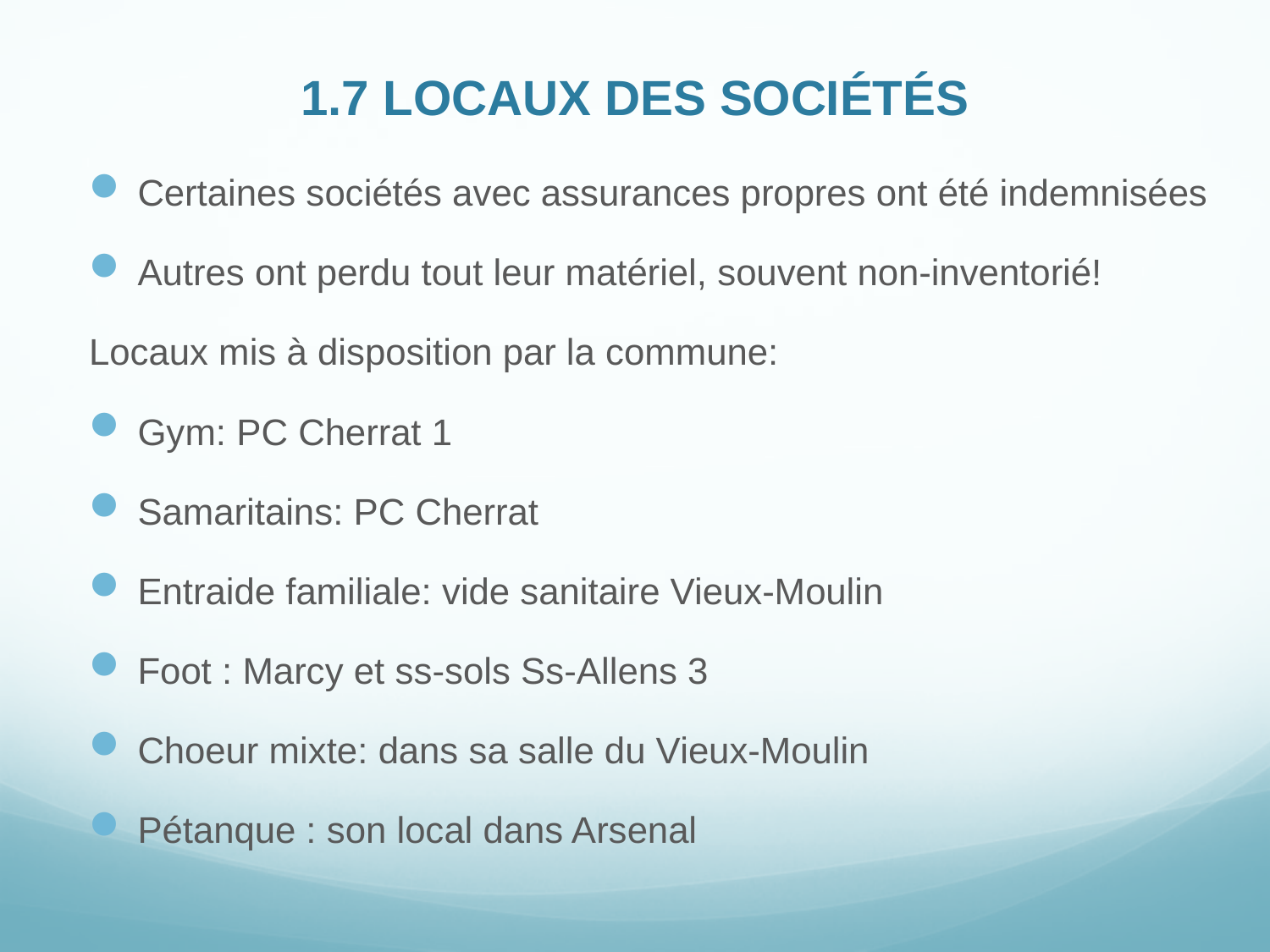

# 1.7 Locaux des sociétés
Certaines sociétés avec assurances propres ont été indemnisées
Autres ont perdu tout leur matériel, souvent non-inventorié!
Locaux mis à disposition par la commune:
Gym: PC Cherrat 1
Samaritains: PC Cherrat
Entraide familiale: vide sanitaire Vieux-Moulin
Foot : Marcy et ss-sols Ss-Allens 3
Choeur mixte: dans sa salle du Vieux-Moulin
Pétanque : son local dans Arsenal